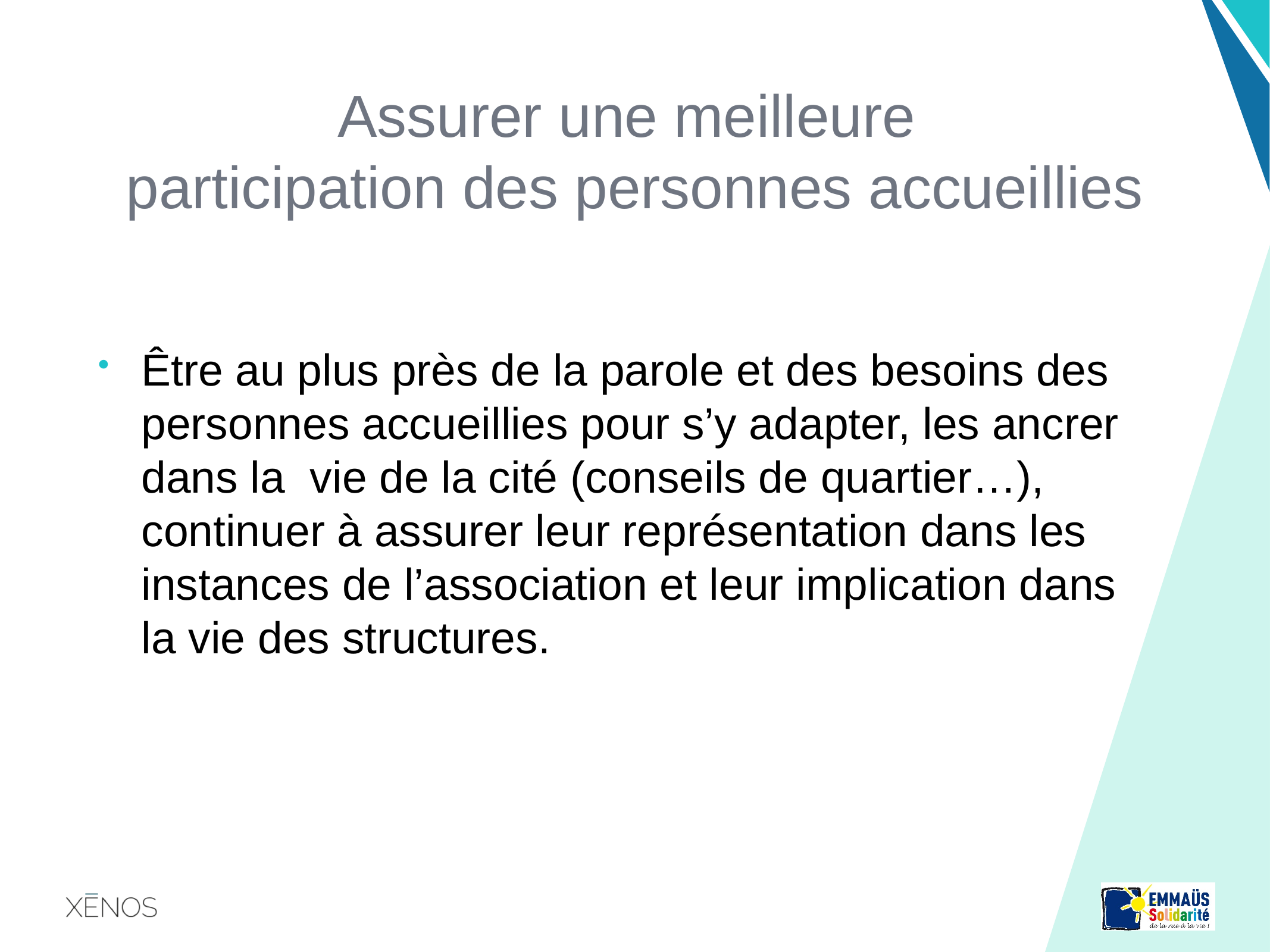

# Assurer une meilleure participation des personnes accueillies

Être au plus près de la parole et des besoins des personnes accueillies pour s’y adapter, les ancrer dans la  vie de la cité (conseils de quartier…), continuer à assurer leur représentation dans les instances de l’association et leur implication dans la vie des structures.